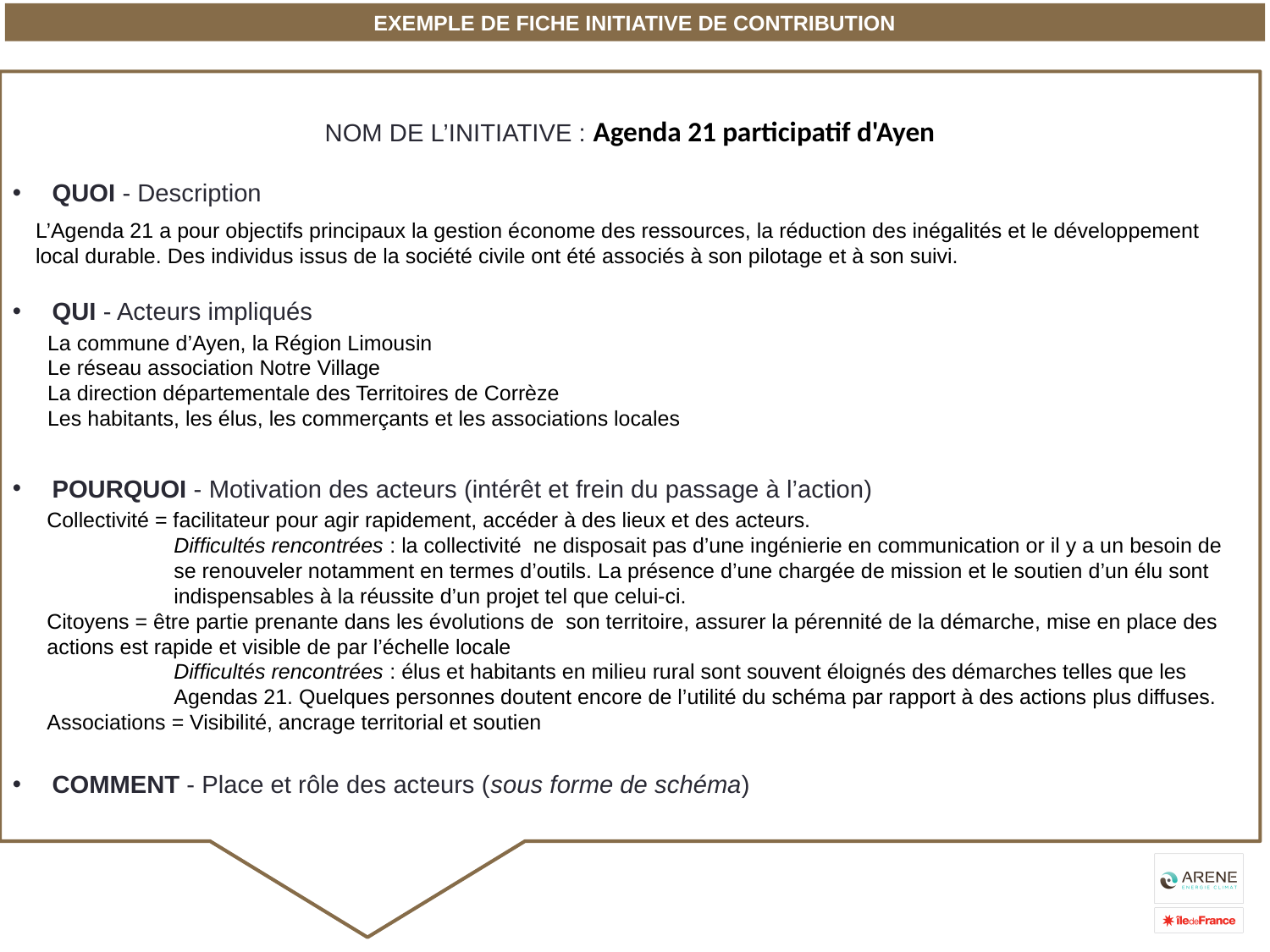

EXEMPLE DE FICHE INITIATIVE DE CONTRIBUTION
NOM DE L’INITIATIVE : Agenda 21 participatif d'Ayen

QUOI - Description

QUI - Acteurs impliqués

POURQUOI - Motivation des acteurs (intérêt et frein du passage à l’action)

COMMENT - Place et rôle des acteurs (sous forme de schéma)
L’Agenda 21 a pour objectifs principaux la gestion économe des ressources, la réduction des inégalités et le développement local durable. Des individus issus de la société civile ont été associés à son pilotage et à son suivi.
La commune d’Ayen, la Région Limousin
Le réseau association Notre Village
La direction départementale des Territoires de Corrèze
Les habitants, les élus, les commerçants et les associations locales

Collectivité = facilitateur pour agir rapidement, accéder à des lieux et des acteurs.
	Difficultés rencontrées : la collectivité  ne disposait pas d’une ingénierie en communication or il y a un besoin de 	se renouveler notamment en termes d’outils. La présence d’une chargée de mission et le soutien d’un élu sont 	indispensables à la réussite d’un projet tel que celui-ci.
Citoyens = être partie prenante dans les évolutions de  son territoire, assurer la pérennité de la démarche, mise en place des actions est rapide et visible de par l’échelle locale
	Difficultés rencontrées : élus et habitants en milieu rural sont souvent éloignés des démarches telles que les 	Agendas 21. Quelques personnes doutent encore de l’utilité du schéma par rapport à des actions plus diffuses.
Associations = Visibilité, ancrage territorial et soutien